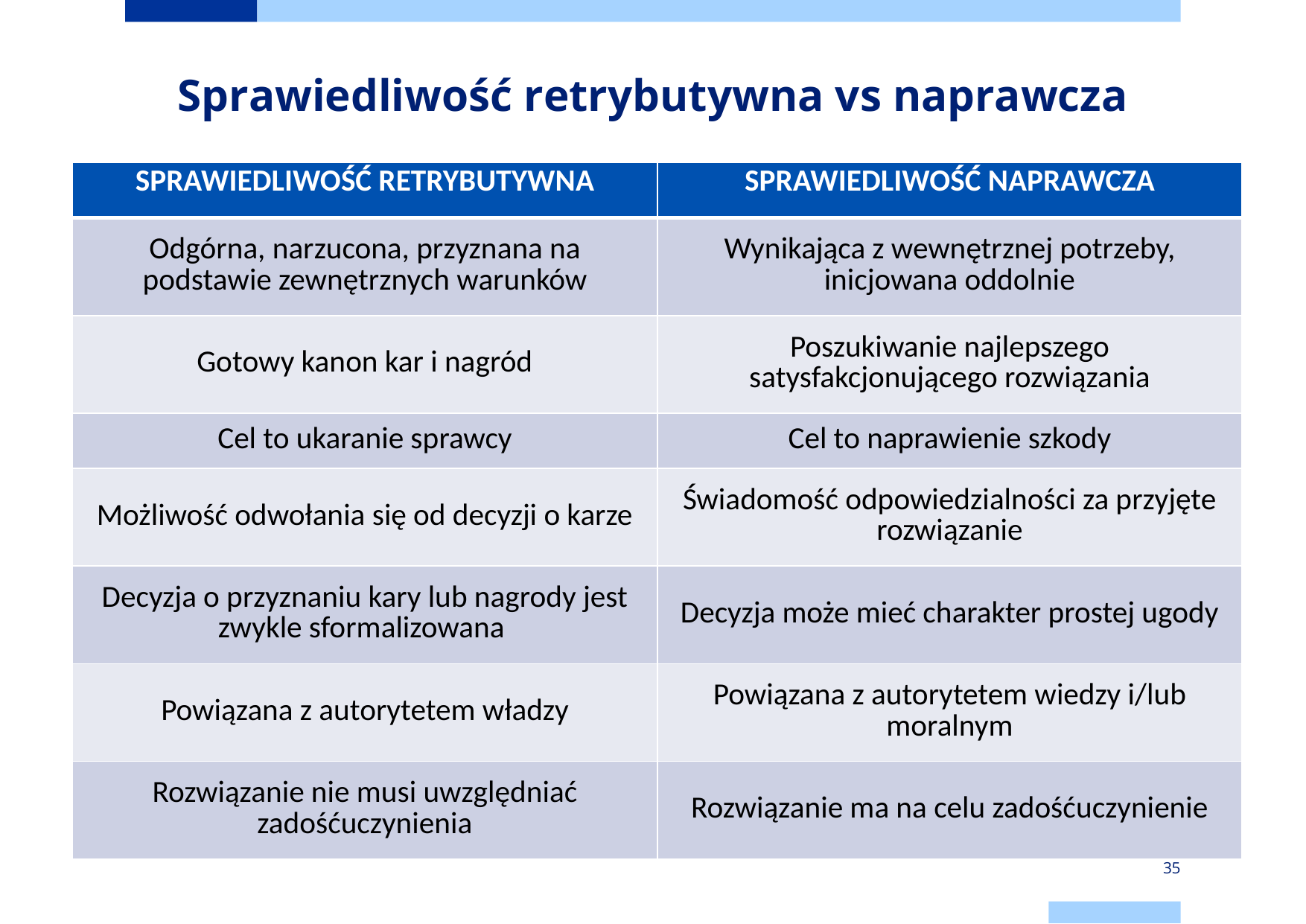

# Sprawiedliwość retrybutywna vs naprawcza
| SPRAWIEDLIWOŚĆ RETRYBUTYWNA | SPRAWIEDLIWOŚĆ NAPRAWCZA |
| --- | --- |
| Odgórna, narzucona, przyznana na podstawie zewnętrznych warunków | Wynikająca z wewnętrznej potrzeby, inicjowana oddolnie |
| Gotowy kanon kar i nagród | Poszukiwanie najlepszego satysfakcjonującego rozwiązania |
| Cel to ukaranie sprawcy | Cel to naprawienie szkody |
| Możliwość odwołania się od decyzji o karze | Świadomość odpowiedzialności za przyjęte rozwiązanie |
| Decyzja o przyznaniu kary lub nagrody jest zwykle sformalizowana | Decyzja może mieć charakter prostej ugody |
| Powiązana z autorytetem władzy | Powiązana z autorytetem wiedzy i/lub moralnym |
| Rozwiązanie nie musi uwzględniać zadośćuczynienia | Rozwiązanie ma na celu zadośćuczynienie |
35